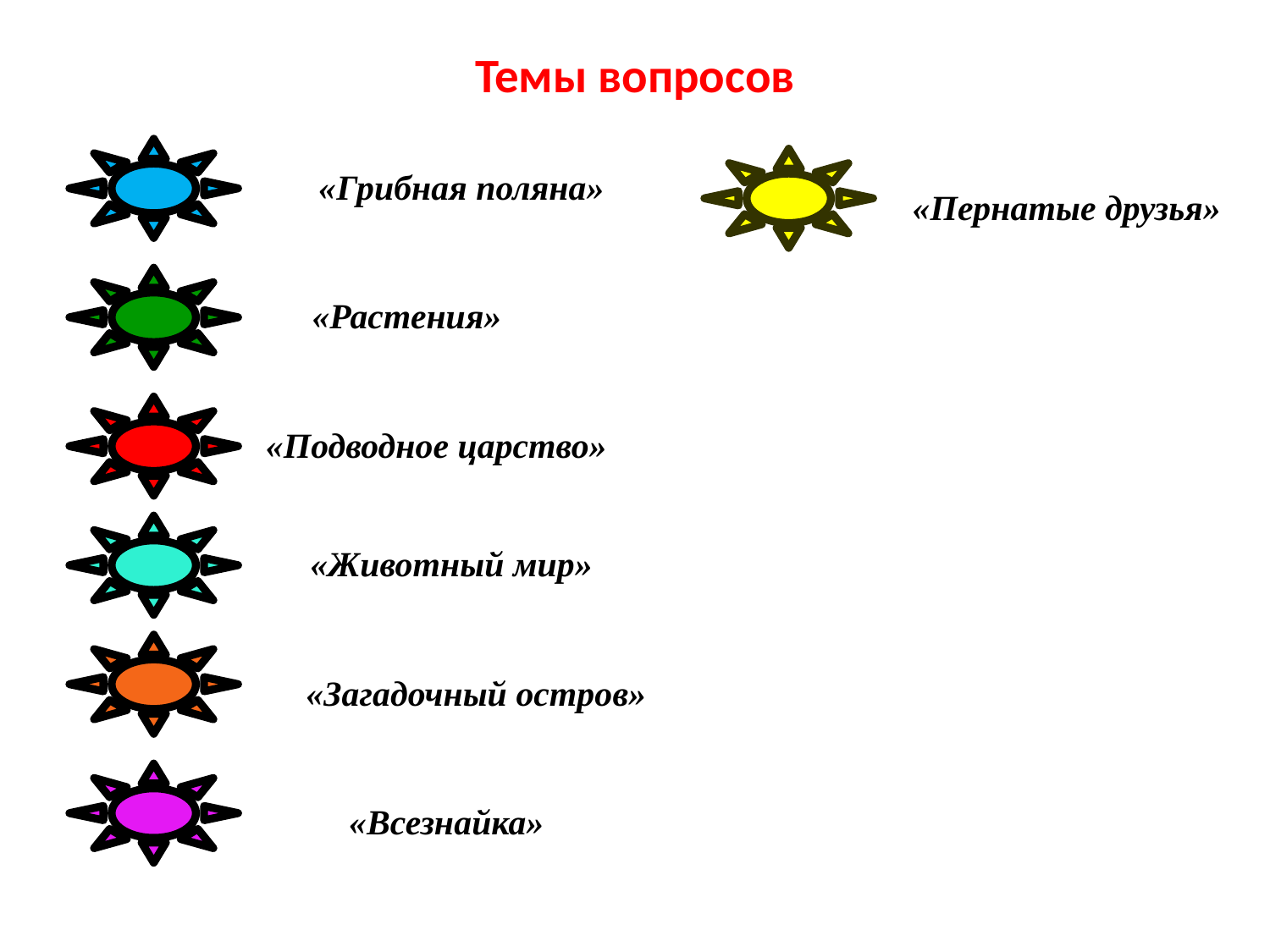

# Темы вопросов

«Грибная поляна»
«Пернатые друзья»

«Растения»

«Подводное царство»

«Животный мир»

«Загадочный остров»

«Всезнайка»